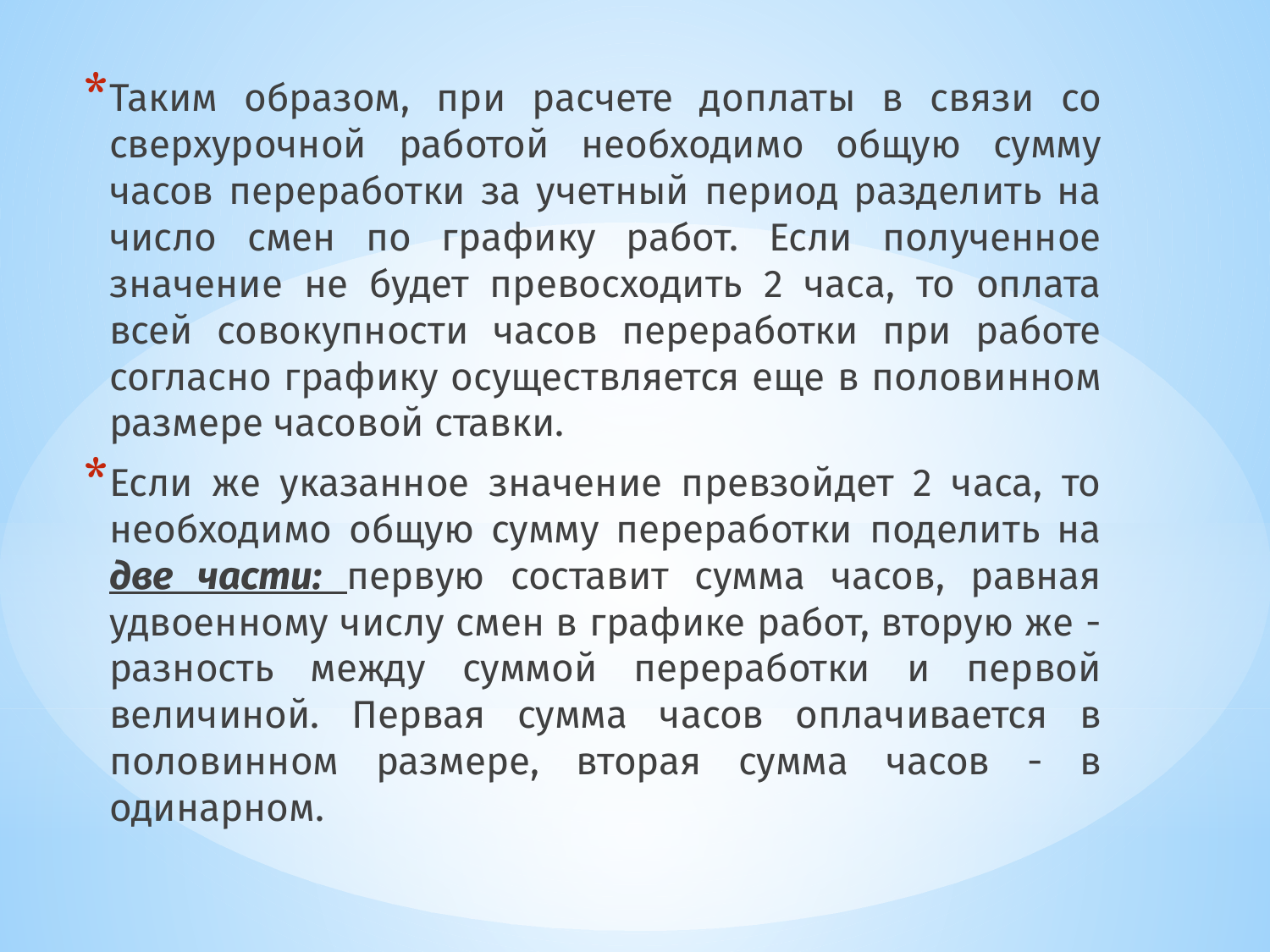

Таким образом, при расчете доплаты в связи со сверхурочной работой необходимо общую сумму часов переработки за учетный период разделить на число смен по графику работ. Если полученное значение не будет превосходить 2 часа, то оплата всей совокупности часов переработки при работе согласно графику осуществляется еще в половинном размере часовой ставки.
Если же указанное значение превзойдет 2 часа, то необходимо общую сумму переработки поделить на две части: первую составит сумма часов, равная удвоенному числу смен в графике работ, вторую же - разность между суммой переработки и первой величиной. Первая сумма часов оплачивается в половинном размере, вторая сумма часов - в одинарном.